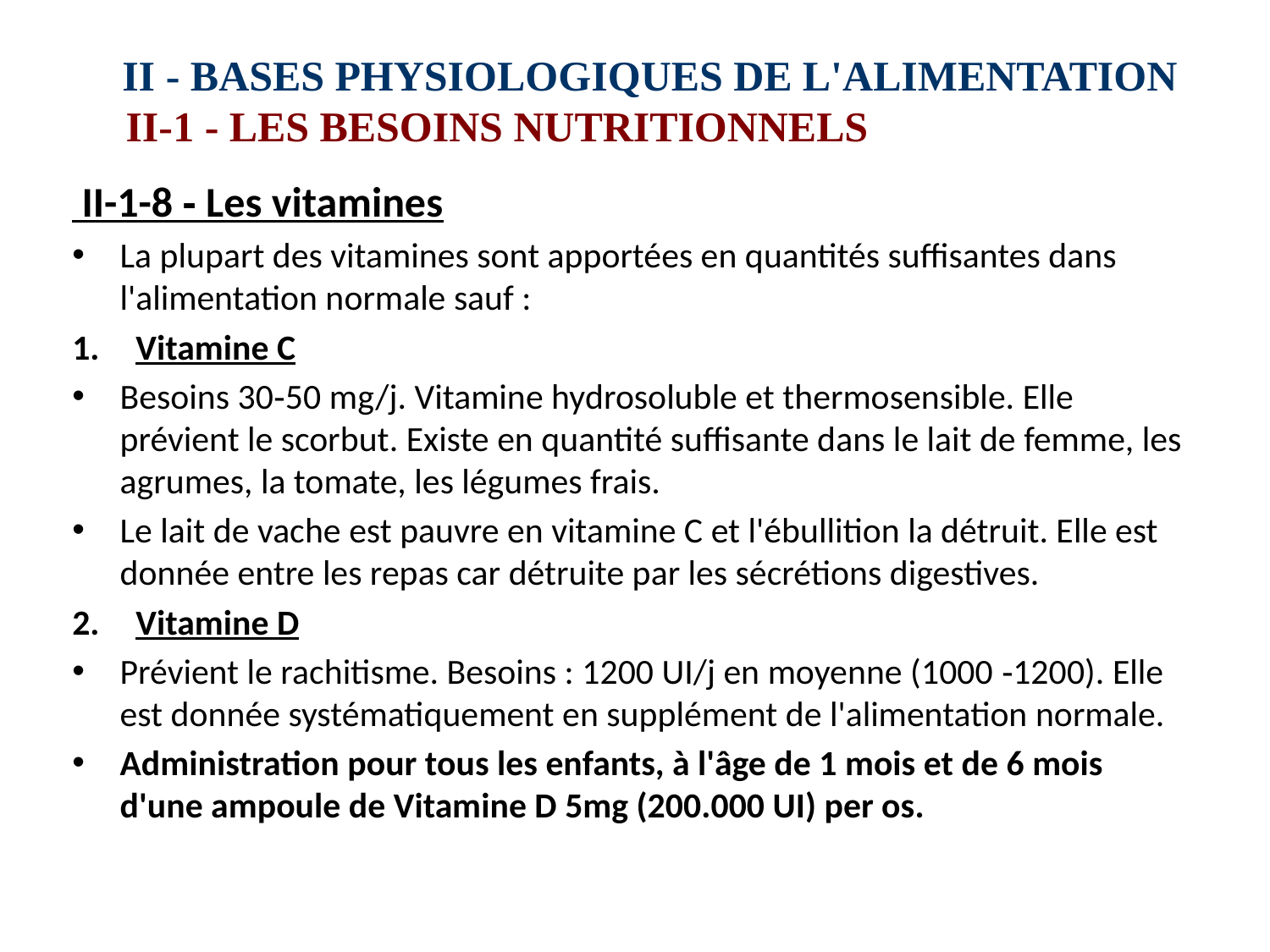

# II ‑ BASES PHYSIOLOGIQUES DE L'ALIMENTATION II-1 ‑ LES BESOINS NUTRITIONNELS
 II-1-8 ‑ Les vitamines
La plupart des vitamines sont apportées en quantités suffisantes dans l'alimentation normale sauf :
Vitamine C
Besoins 30‑50 mg/j. Vitamine hydrosoluble et thermosensible. Elle prévient le scorbut. Existe en quantité suffisante dans le lait de femme, les agrumes, la tomate, les légumes frais.
Le lait de vache est pauvre en vitamine C et l'ébullition la détruit. Elle est donnée entre les repas car détruite par les sécrétions digestives.
Vitamine D
Prévient le rachitisme. Besoins : 1200 UI/j en moyenne (1000 ‑1200). Elle est donnée systématiquement en supplément de l'alimentation normale.
Administration pour tous les enfants, à l'âge de 1 mois et de 6 mois d'une ampoule de Vitamine D 5mg (200.000 UI) per os.